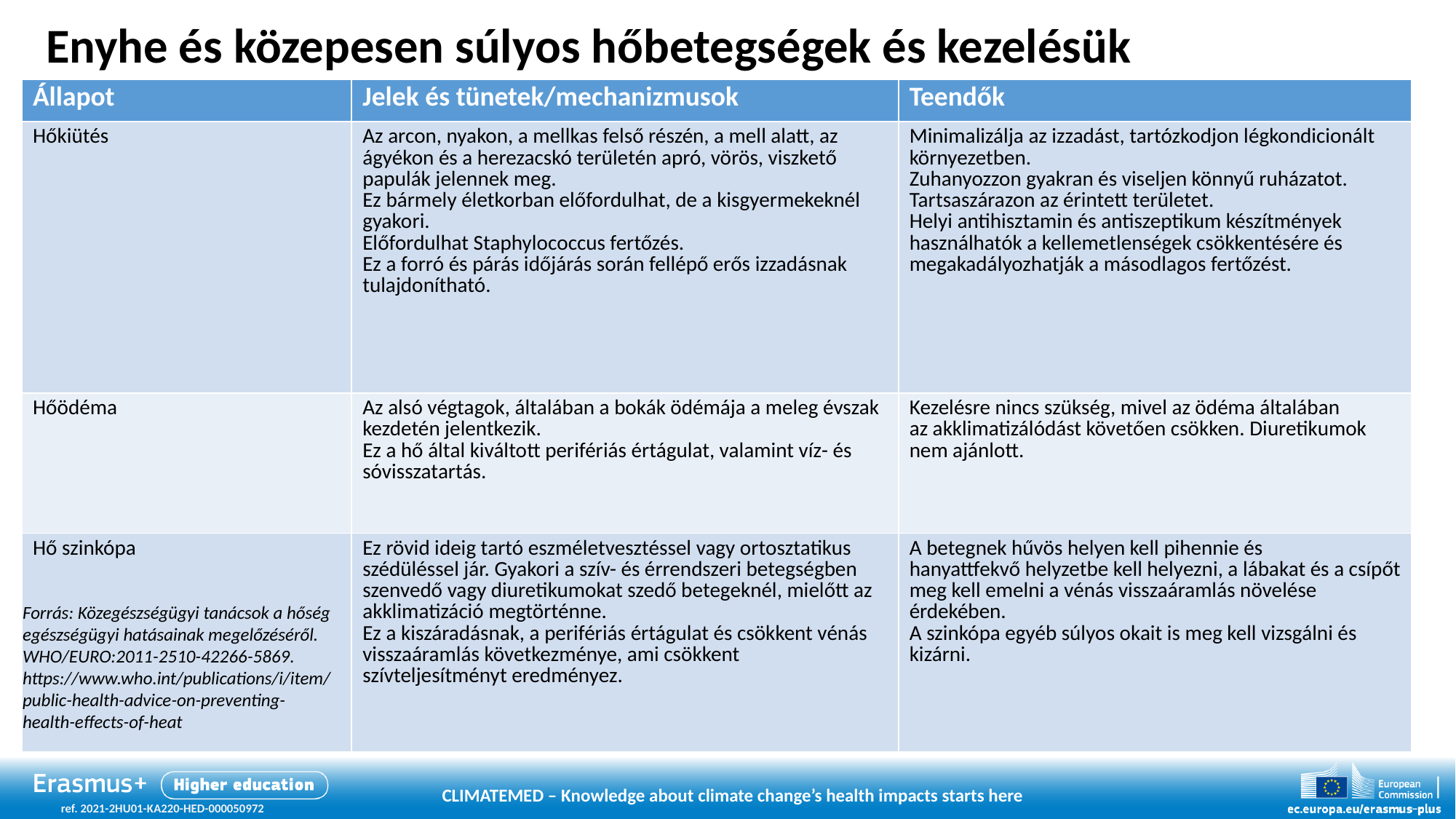

# Enyhe és közepesen súlyos hőbetegségek és kezelésük
| Állapot | Jelek és tünetek/mechanizmusok | Teendők |
| --- | --- | --- |
| Hőkiütés | Az arcon, nyakon, a mellkas felső részén, a mell alatt, az ágyékon és a herezacskó területén apró, vörös, viszkető papulák jelennek meg. Ez bármely életkorban előfordulhat, de a kisgyermekeknél gyakori. Előfordulhat Staphylococcus fertőzés. Ez a forró és párás időjárás során fellépő erős izzadásnak tulajdonítható. | Minimalizálja az izzadást, tartózkodjon légkondicionált környezetben. Zuhanyozzon gyakran és viseljen könnyű ruházatot. Tartsaszárazon az érintett területet. Helyi antihisztamin és antiszeptikum készítmények használhatók a kellemetlenségek csökkentésére és megakadályozhatják a másodlagos fertőzést. |
| Hőödéma | Az alsó végtagok, általában a bokák ödémája a meleg évszak kezdetén jelentkezik. Ez a hő által kiváltott perifériás értágulat, valamint víz- és sóvisszatartás. | Kezelésre nincs szükség, mivel az ödéma általában az akklimatizálódást követően csökken. Diuretikumok nem ajánlott. |
| Hő szinkópa | Ez rövid ideig tartó eszméletvesztéssel vagy ortosztatikus szédüléssel jár. Gyakori a szív- és érrendszeri betegségben szenvedő vagy diuretikumokat szedő betegeknél, mielőtt az akklimatizáció megtörténne. Ez a kiszáradásnak, a perifériás értágulat és csökkent vénás visszaáramlás következménye, ami csökkent szívteljesítményt eredményez. | A betegnek hűvös helyen kell pihennie és hanyattfekvő helyzetbe kell helyezni, a lábakat és a csípőt meg kell emelni a vénás visszaáramlás növelése érdekében. A szinkópa egyéb súlyos okait is meg kell vizsgálni és kizárni. |
Forrás: Közegészségügyi tanácsok a hőség egészségügyi hatásainak megelőzéséről. WHO/EURO:2011-2510-42266-5869. https://www.who.int/publications/i/item/public-health-advice-on-preventing-health-effects-of-heat